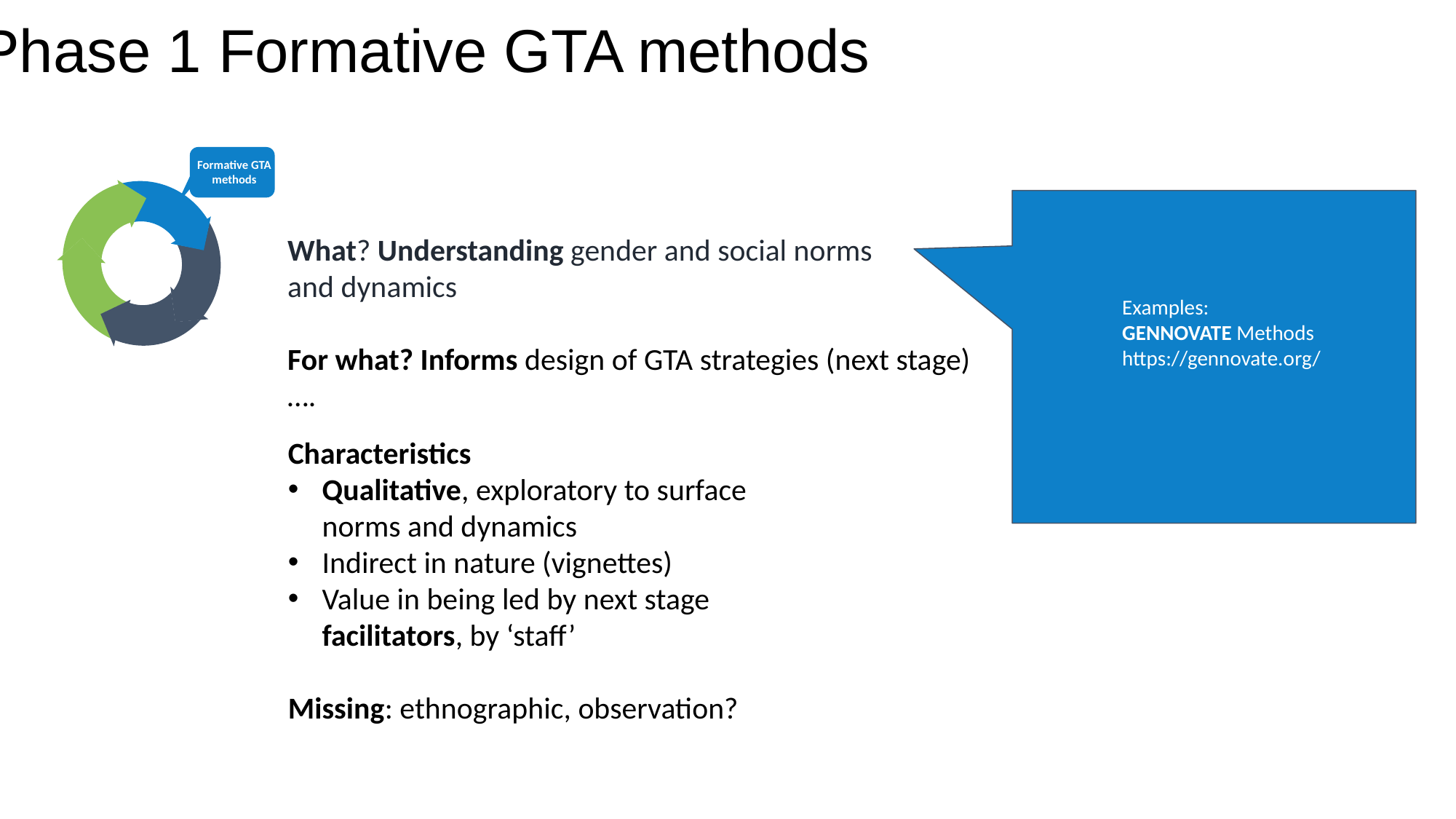

Phase 1 Formative GTA methods

Formative GTA methods

Requirement Analysis

What? Understanding gender and social norms
and dynamics

For what? Informs design of GTA strategies (next stage)….

SCOPING & DESIGN
Examples:
GENNOVATE Methods
https://gennovate.org/
ME&L
Characteristics
Qualitative, exploratory to surface norms and dynamics
Indirect in nature (vignettes)
Value in being led by next stage facilitators, by ‘staff’

Missing: ethnographic, observation?

Iterations, Demo & Feedback
IMPLEMENTATION